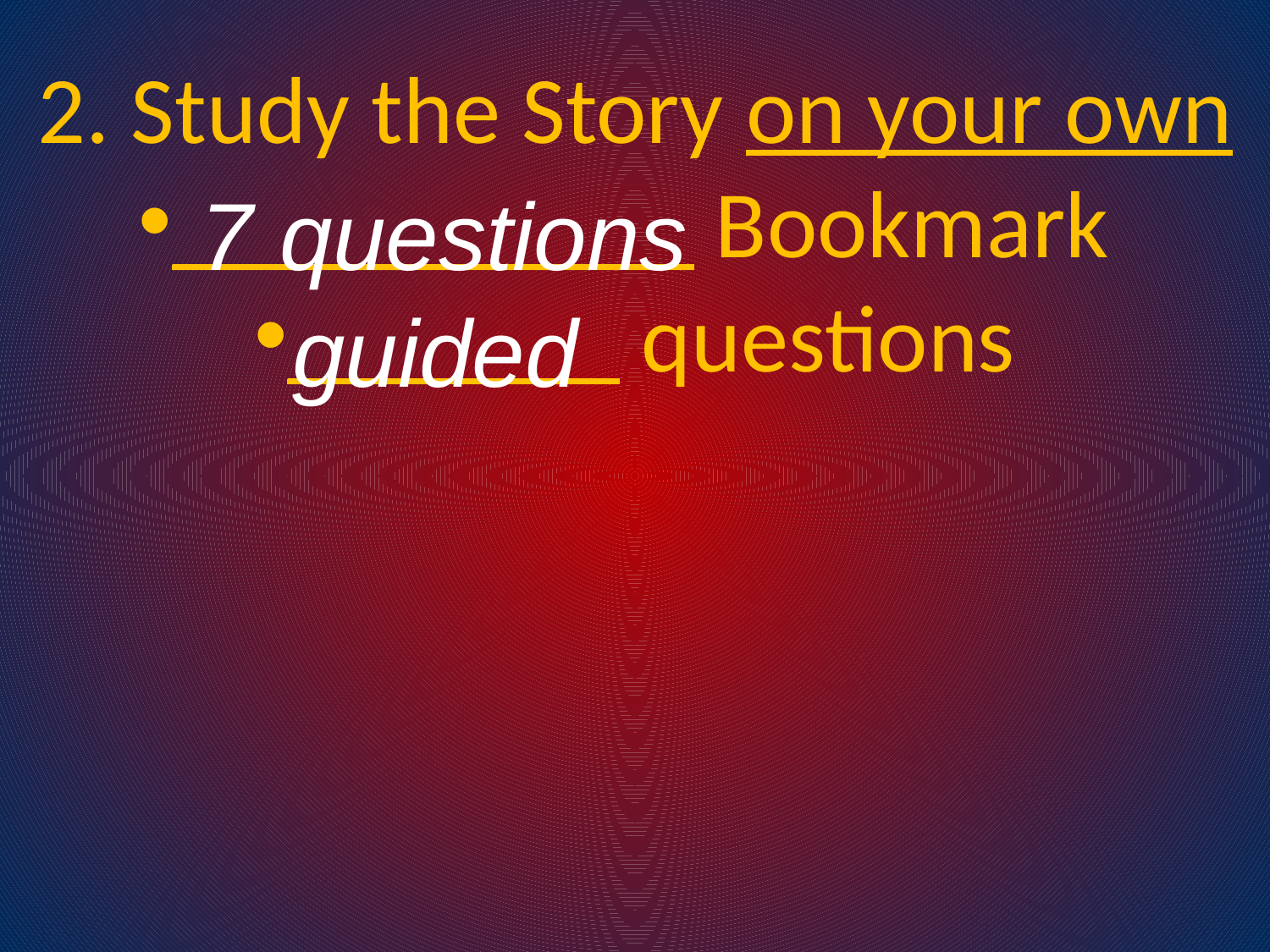

2. Study the Story on your own
___________ Bookmark
_______ questions

7 questions
guided